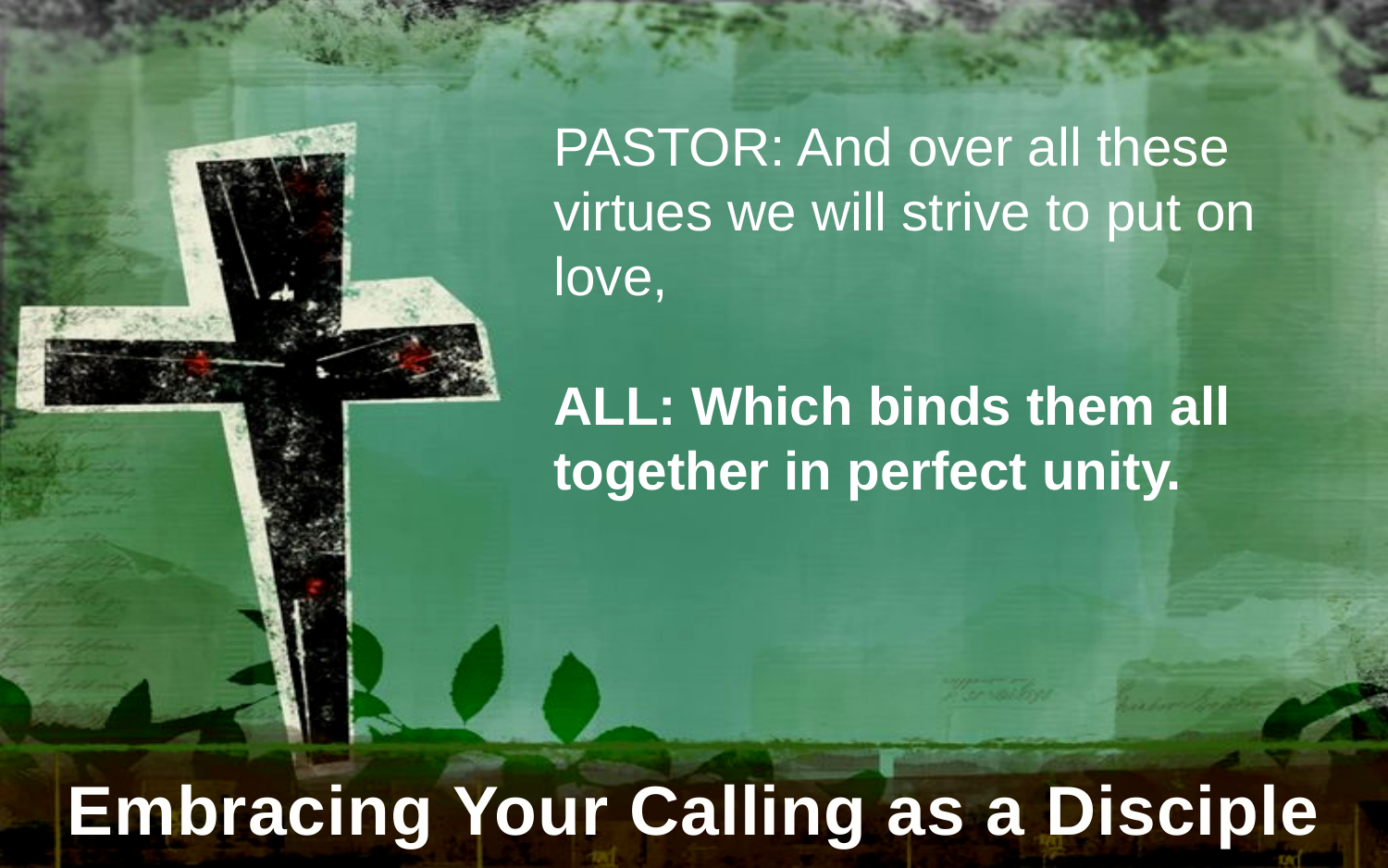

PASTOR: And over all these virtues we will strive to put on
love,

ALL: Which binds them all together in perfect unity.
Embracing Your Calling as a Disciple